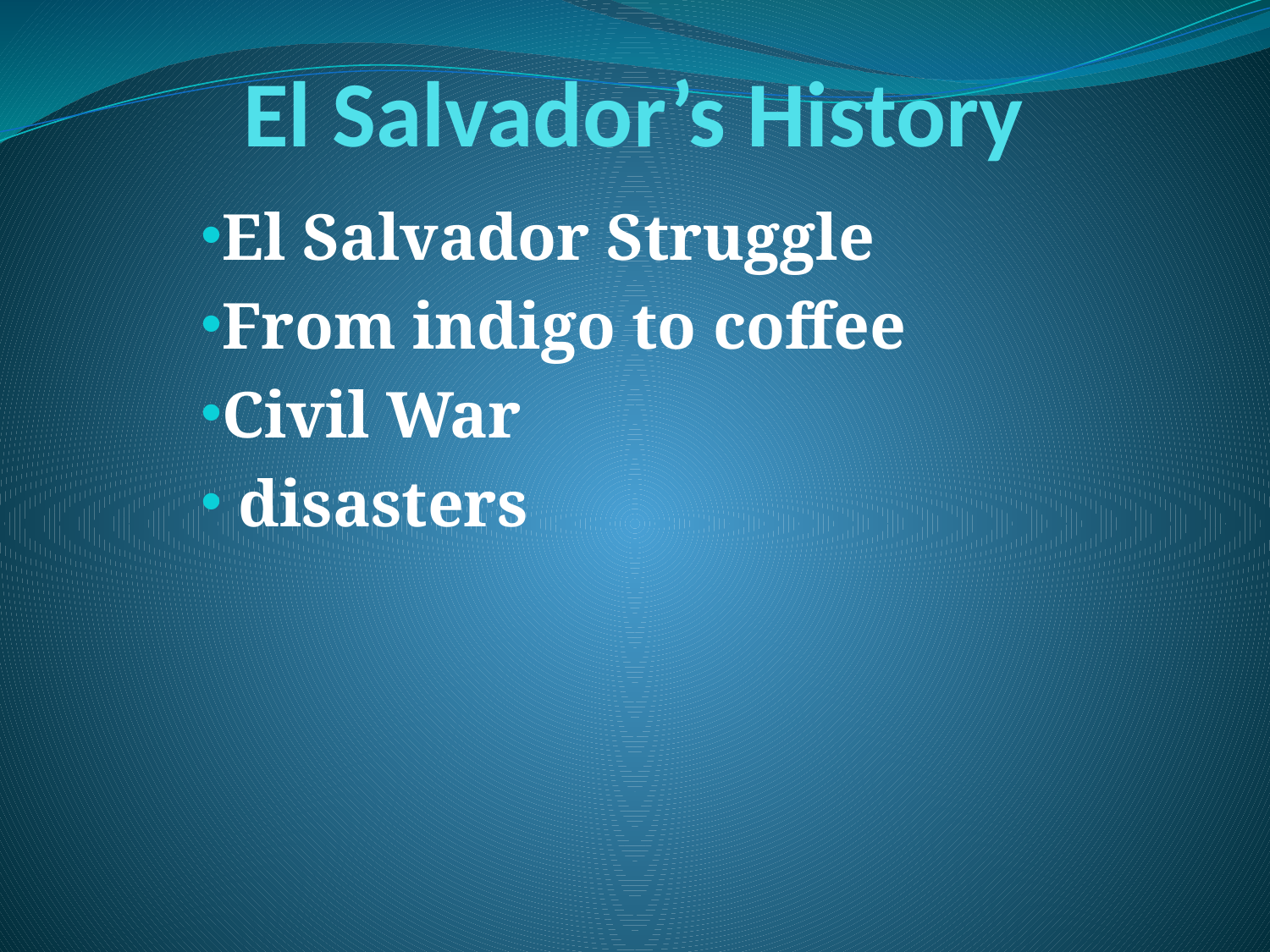

# El Salvador’s History
El Salvador Struggle
From indigo to coffee
Civil War
 disasters